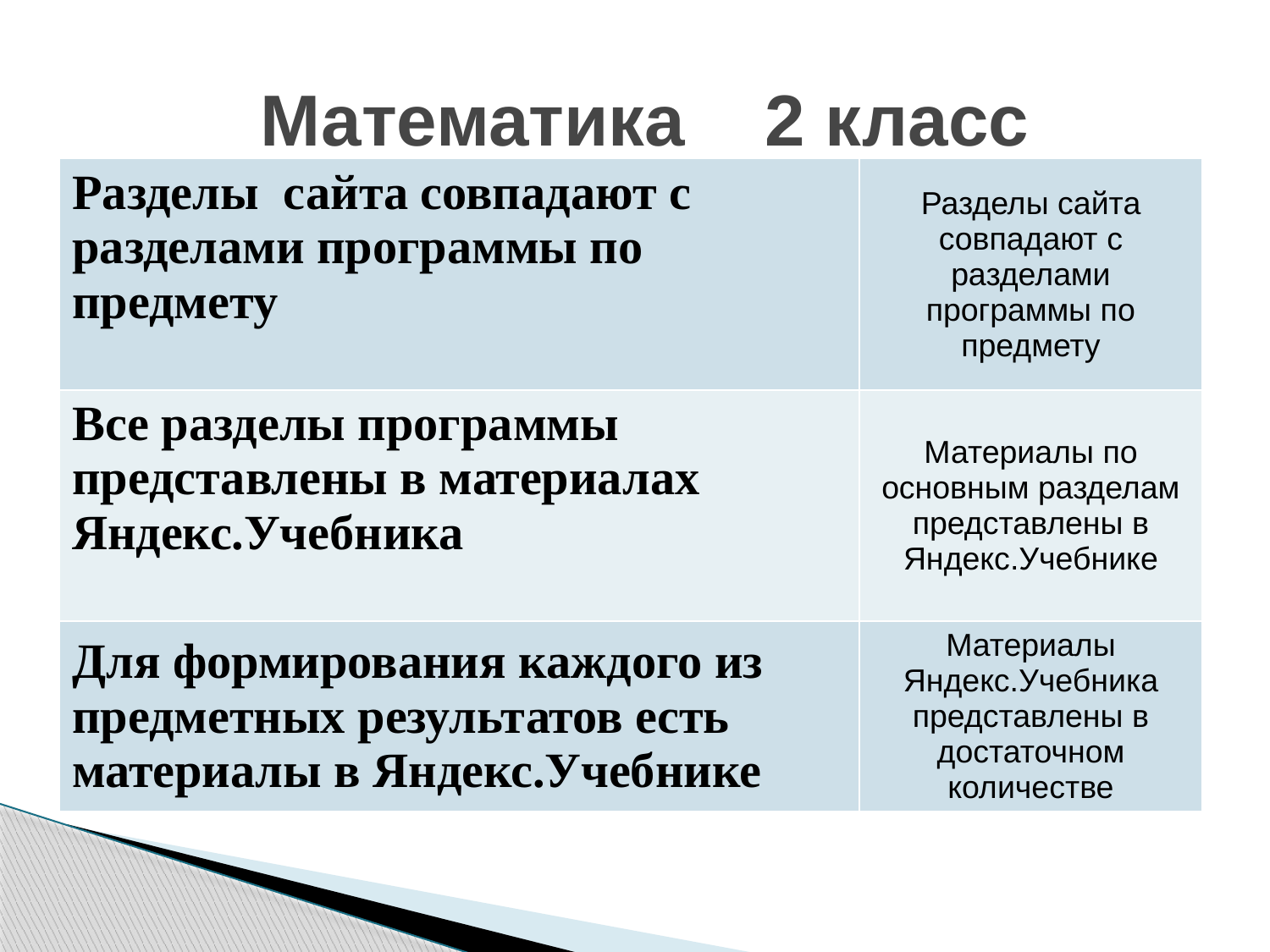

# Математика    2 класс
| Разделы сайта совпадают с разделами программы по предмету | Разделы сайта совпадают с разделами программы по предмету |
| --- | --- |
| Все разделы программы представлены в материалах Яндекс.Учебника | Материалы по основным разделам представлены в Яндекс.Учебнике |
| Для формирования каждого из предметных результатов есть материалы в Яндекс.Учебнике | Материалы Яндекс.Учебника представлены в достаточном количестве |